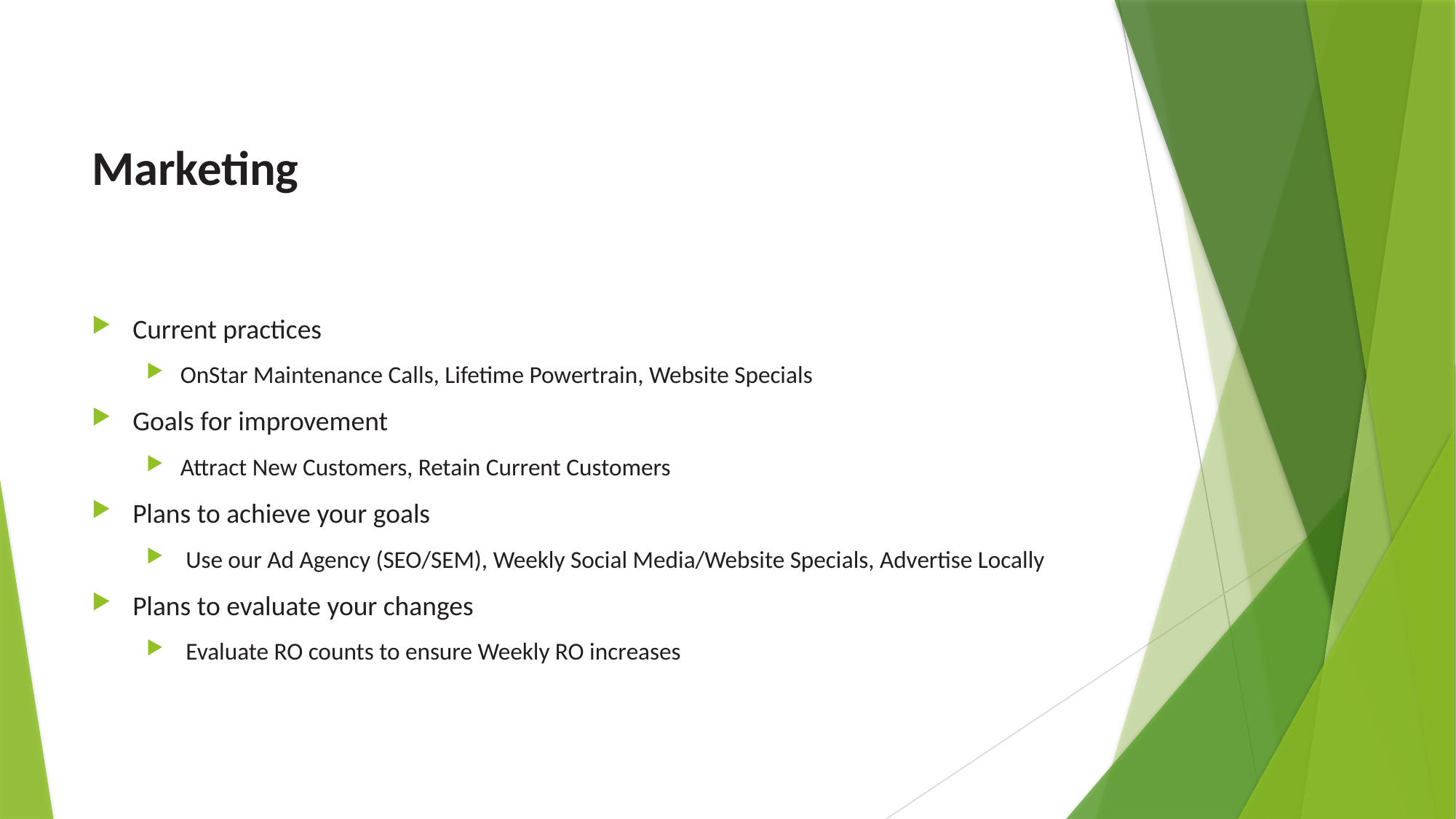

# Marketing

Current practices
OnStar Maintenance Calls, Lifetime Powertrain, Website Specials
Goals for improvement
Attract New Customers, Retain Current Customers
Plans to achieve your goals
 Use our Ad Agency (SEO/SEM), Weekly Social Media/Website Specials, Advertise Locally
Plans to evaluate your changes
 Evaluate RO counts to ensure Weekly RO increases